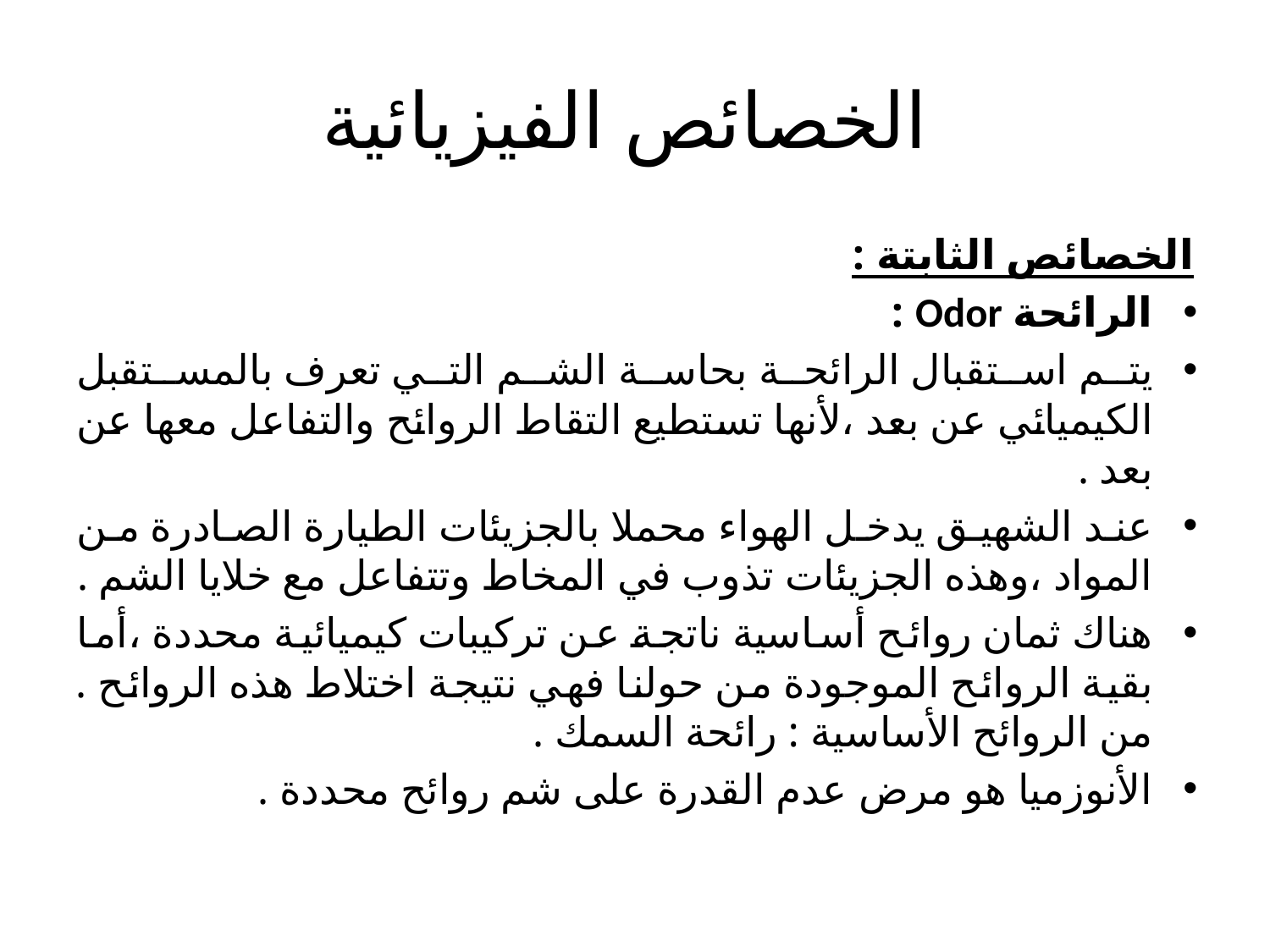

# الخصائص الفيزيائية
الخصائص الثابتة :
الرائحة Odor :
يتم استقبال الرائحة بحاسة الشم التي تعرف بالمستقبل الكيميائي عن بعد ،لأنها تستطيع التقاط الروائح والتفاعل معها عن بعد .
عند الشهيق يدخل الهواء محملا بالجزيئات الطيارة الصادرة من المواد ،وهذه الجزيئات تذوب في المخاط وتتفاعل مع خلايا الشم .
هناك ثمان روائح أساسية ناتجة عن تركيبات كيميائية محددة ،أما بقية الروائح الموجودة من حولنا فهي نتيجة اختلاط هذه الروائح . من الروائح الأساسية : رائحة السمك .
الأنوزميا هو مرض عدم القدرة على شم روائح محددة .